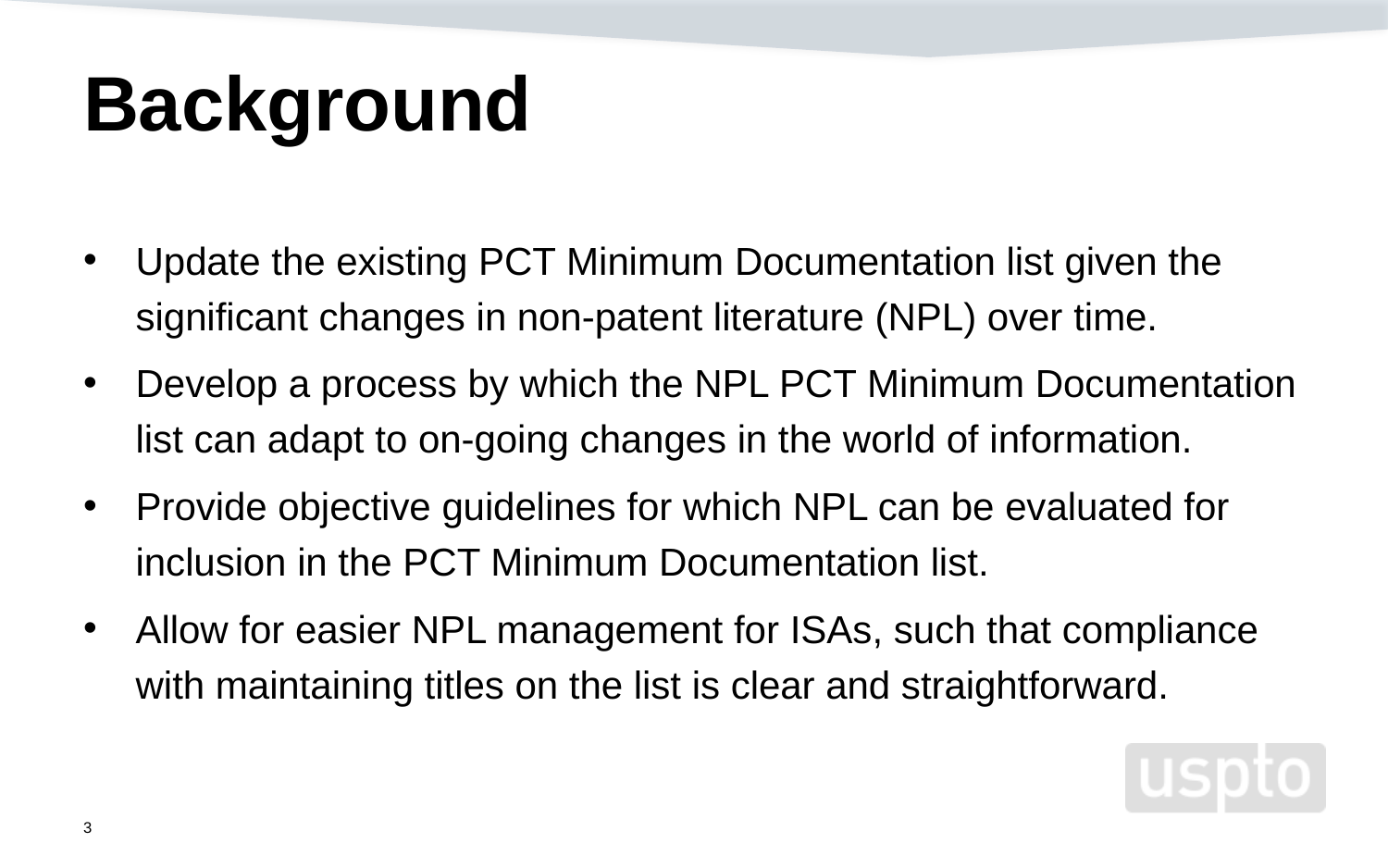

# Background
Update the existing PCT Minimum Documentation list given the significant changes in non-patent literature (NPL) over time.
Develop a process by which the NPL PCT Minimum Documentation list can adapt to on-going changes in the world of information.
Provide objective guidelines for which NPL can be evaluated for inclusion in the PCT Minimum Documentation list.
Allow for easier NPL management for ISAs, such that compliance with maintaining titles on the list is clear and straightforward.
3